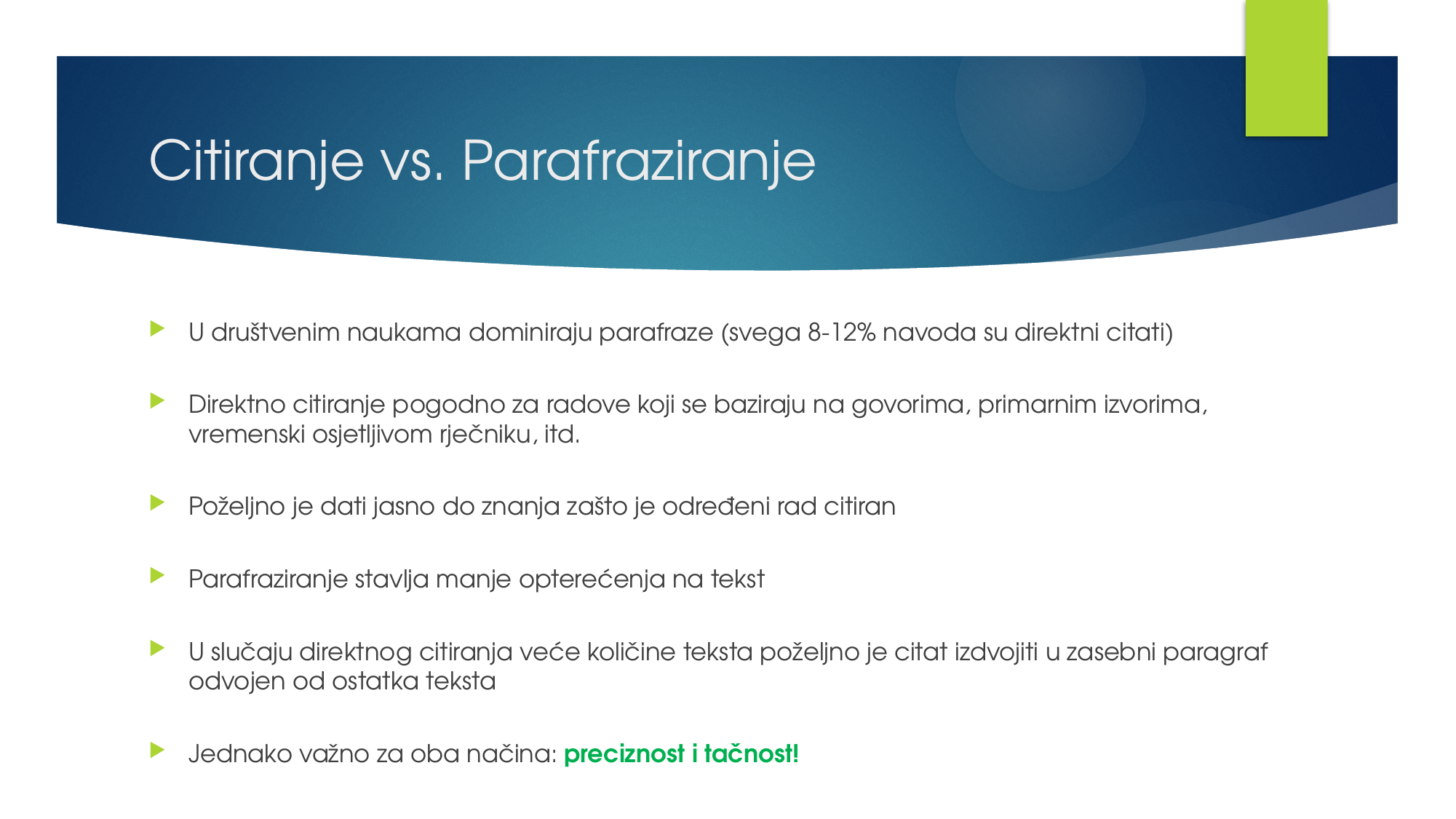

# Citiranje vs. Parafraziranje
U društvenim naukama dominiraju parafraze (svega 8-12% navoda su direktni citati)
Direktno citiranje pogodno za radove koji se baziraju na govorima, primarnim izvorima, vremenski osjetljivom rječniku, itd.
Poželjno je dati jasno do znanja zašto je određeni rad citiran
Parafraziranje stavlja manje opterećenja na tekst
U slučaju direktnog citiranja veće količine teksta poželjno je citat izdvojiti u zasebni paragraf odvojen od ostatka teksta
Jednako važno za oba načina: preciznost i tačnost!